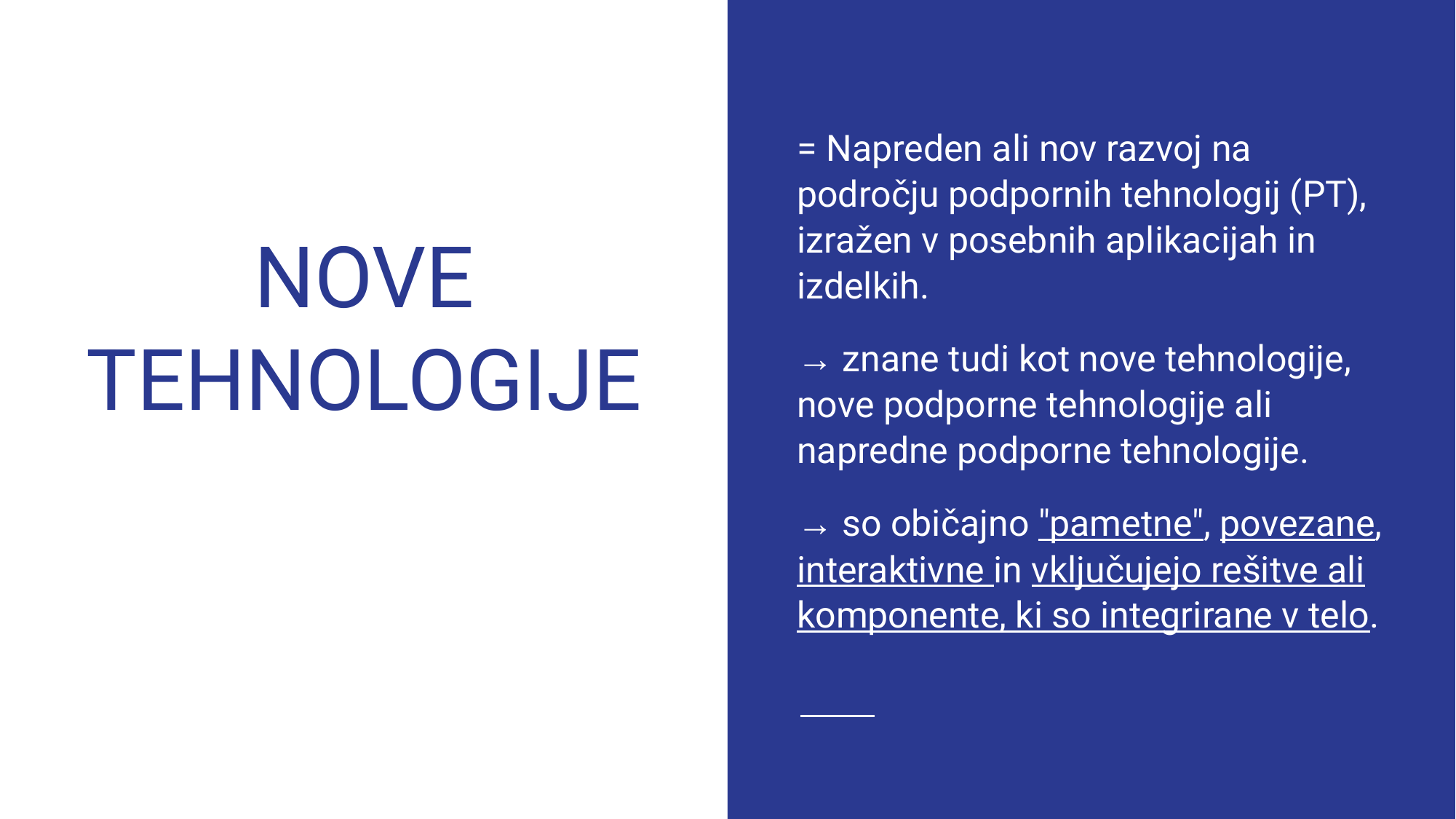

= Napreden ali nov razvoj na področju podpornih tehnologij (PT), izražen v posebnih aplikacijah in izdelkih.
→ znane tudi kot nove tehnologije, nove podporne tehnologije ali napredne podporne tehnologije.
→ so običajno "pametne", povezane, interaktivne in vključujejo rešitve ali komponente, ki so integrirane v telo.

# NOVE TEHNOLOGIJE